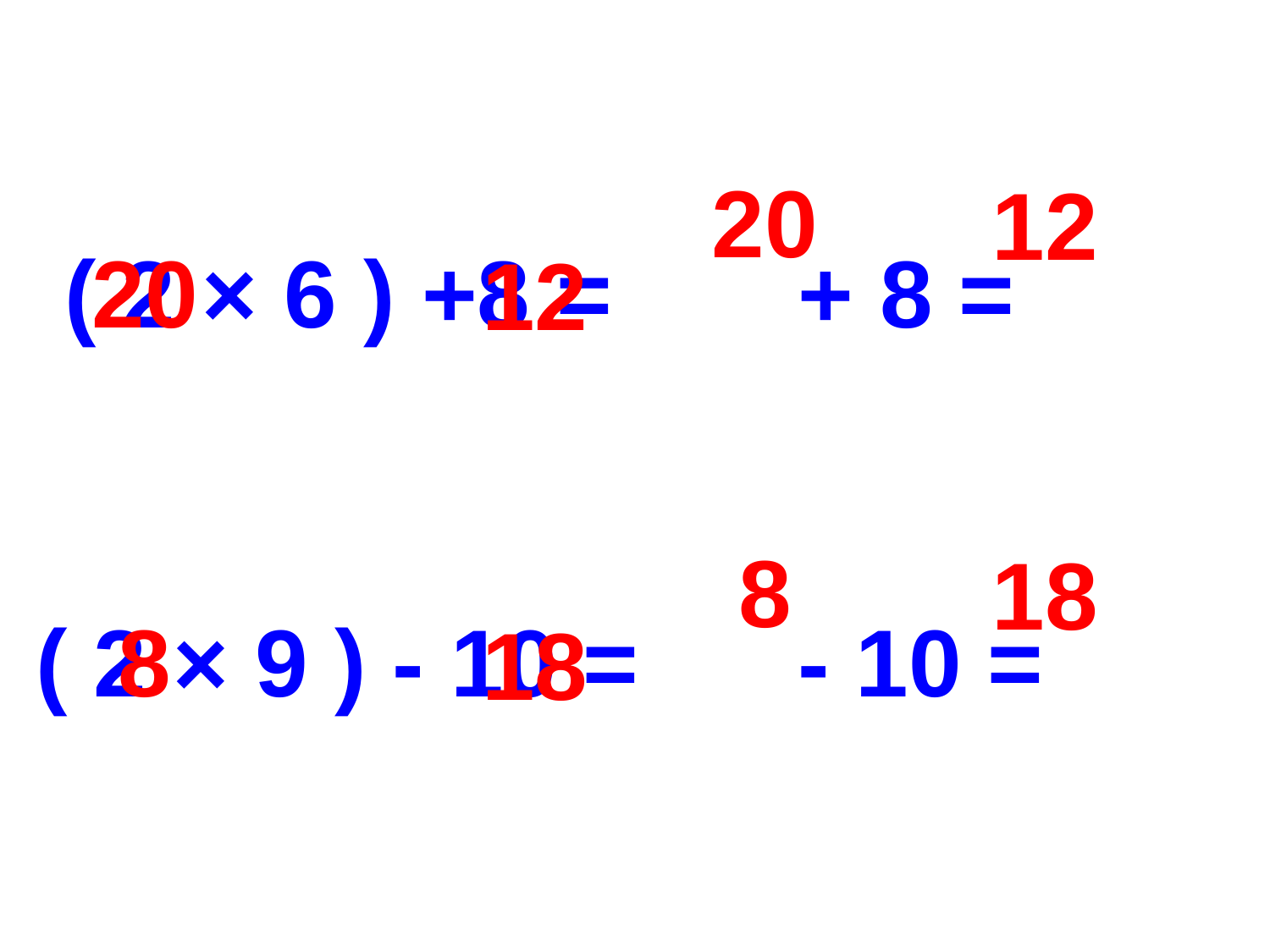

20
12
( 2 × 6 ) +8 =       + 8 =
20
12
8
18
( 2 × 9 ) - 10 =      - 10 =
8
18